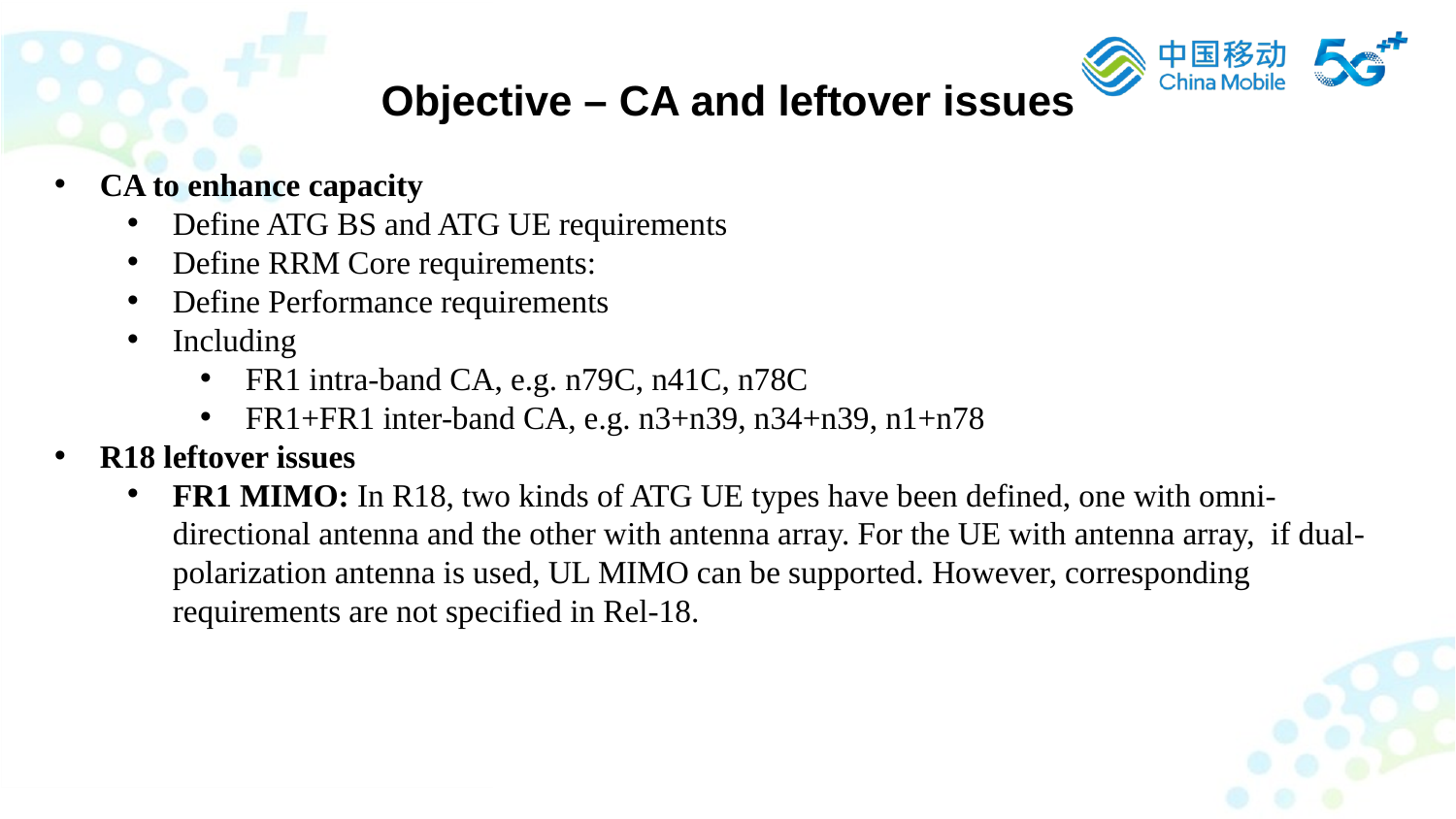

Objective – CA and leftover issues
CA to enhance capacity
Define ATG BS and ATG UE requirements
Define RRM Core requirements:
Define Performance requirements
Including
FR1 intra-band CA, e.g. n79C, n41C, n78C
FR1+FR1 inter-band CA, e.g. n3+n39, n34+n39, n1+n78
R18 leftover issues
FR1 MIMO: In R18, two kinds of ATG UE types have been defined, one with omni-directional antenna and the other with antenna array. For the UE with antenna array,  if dual-polarization antenna is used, UL MIMO can be supported. However, corresponding requirements are not specified in Rel-18.